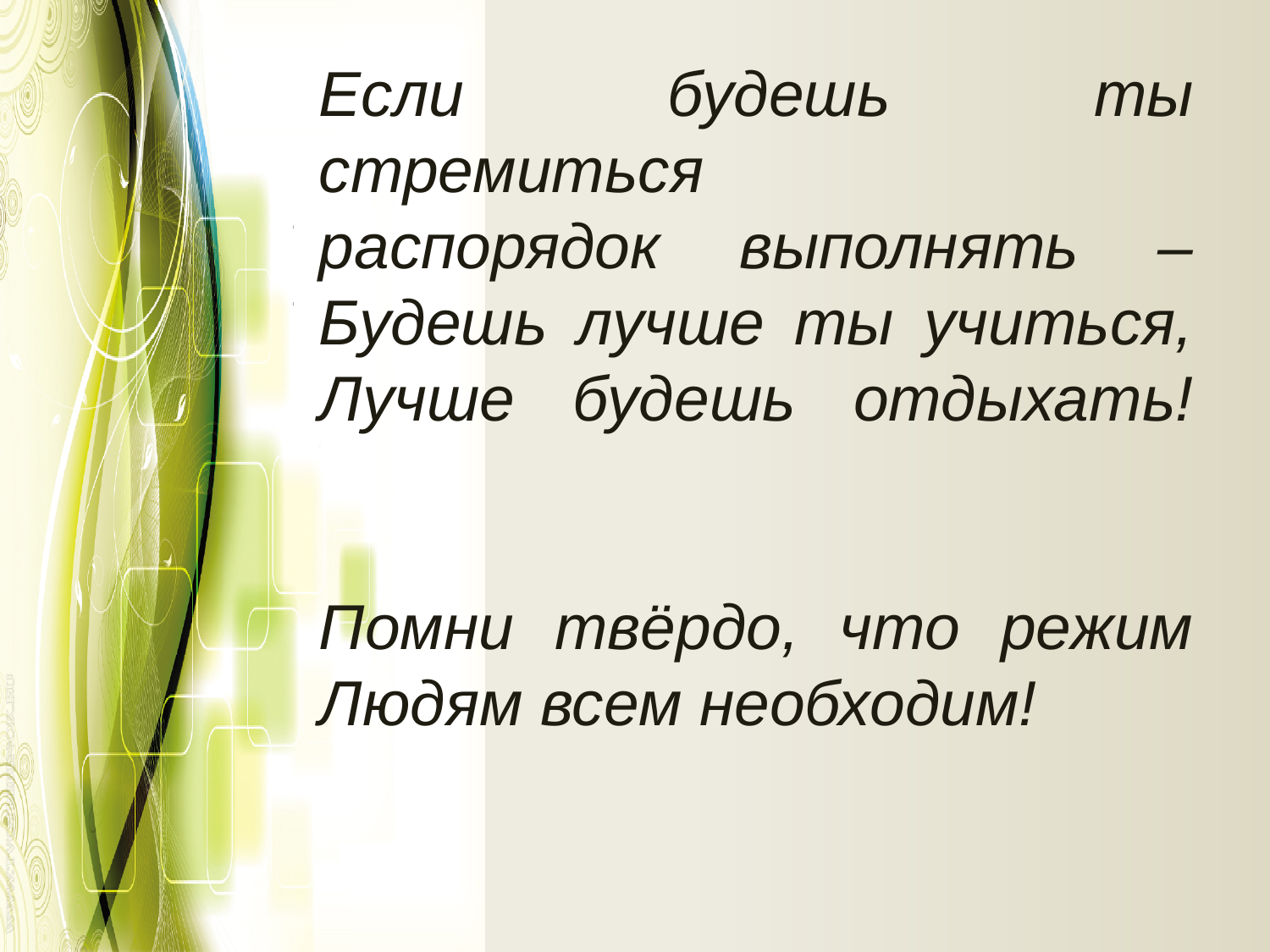

# Если будешь ты стремиться распорядок выполнять – Будешь лучше ты учиться, Лучше будешь отдыхать! Помни твёрдо, что режим Людям всем необходим!